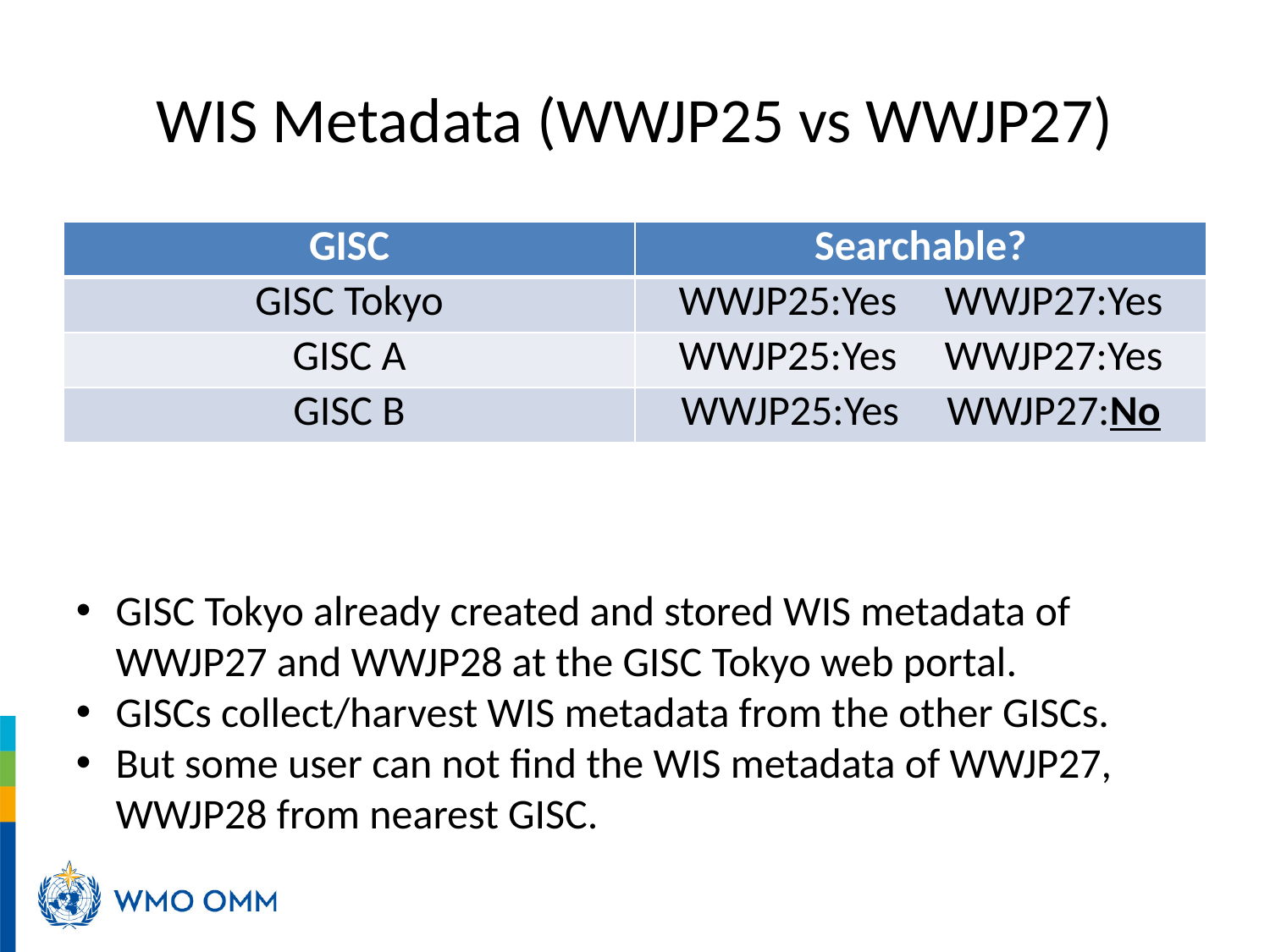

# WIS Metadata (WWJP25 vs WWJP27)
| GISC | Searchable? |
| --- | --- |
| GISC Tokyo | WWJP25:Yes WWJP27:Yes |
| GISC A | WWJP25:Yes WWJP27:Yes |
| GISC B | WWJP25:Yes WWJP27:No |
GISC Tokyo already created and stored WIS metadata of WWJP27 and WWJP28 at the GISC Tokyo web portal.
GISCs collect/harvest WIS metadata from the other GISCs.
But some user can not find the WIS metadata of WWJP27, WWJP28 from nearest GISC.